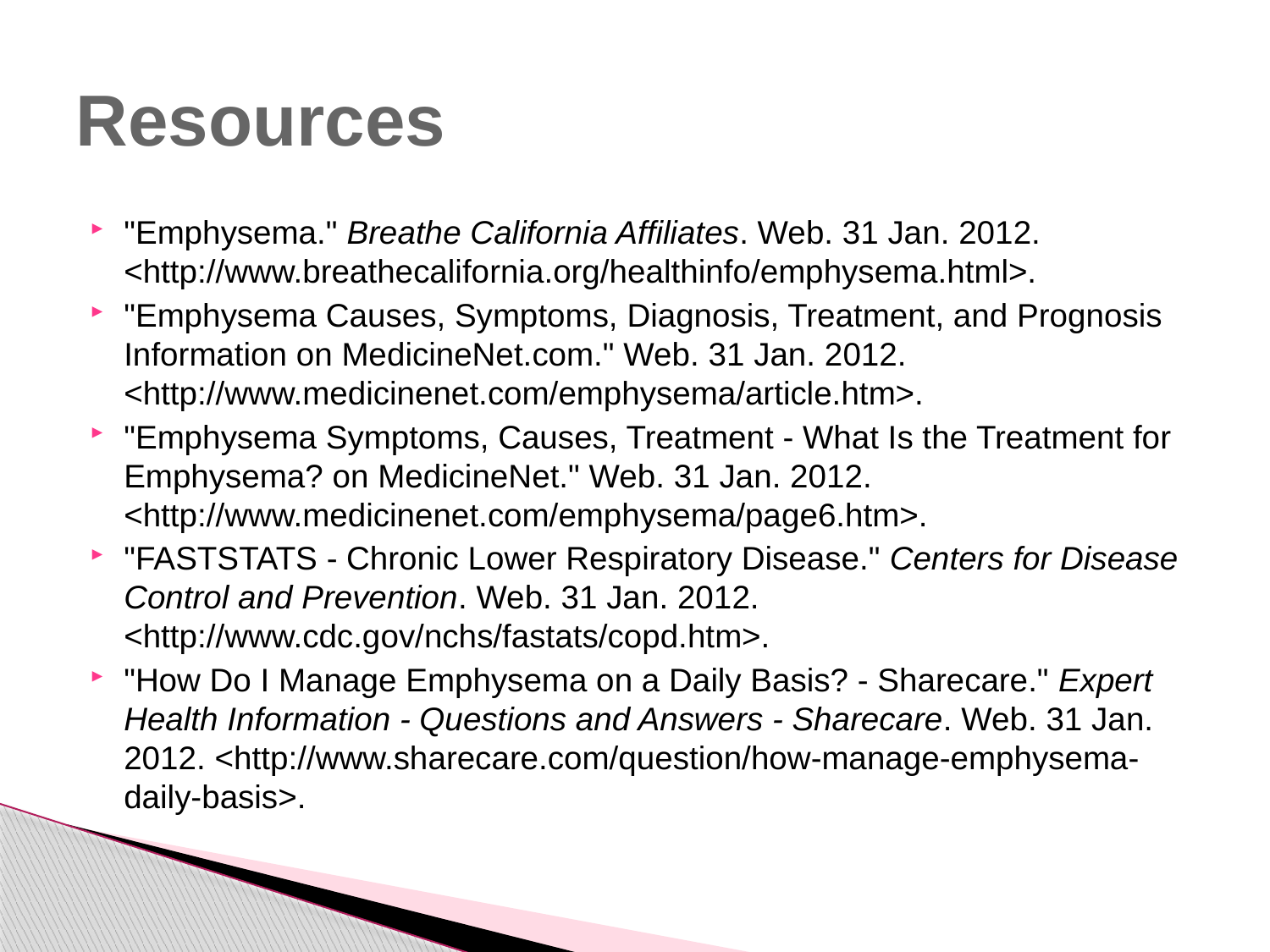

# Resources
"Emphysema." Breathe California Affiliates. Web. 31 Jan. 2012. <http://www.breathecalifornia.org/healthinfo/emphysema.html>.
"Emphysema Causes, Symptoms, Diagnosis, Treatment, and Prognosis Information on MedicineNet.com." Web. 31 Jan. 2012. <http://www.medicinenet.com/emphysema/article.htm>.
"Emphysema Symptoms, Causes, Treatment - What Is the Treatment for Emphysema? on MedicineNet." Web. 31 Jan. 2012. <http://www.medicinenet.com/emphysema/page6.htm>.
"FASTSTATS - Chronic Lower Respiratory Disease." Centers for Disease Control and Prevention. Web. 31 Jan. 2012. <http://www.cdc.gov/nchs/fastats/copd.htm>.
"How Do I Manage Emphysema on a Daily Basis? - Sharecare." Expert Health Information - Questions and Answers - Sharecare. Web. 31 Jan. 2012. <http://www.sharecare.com/question/how-manage-emphysema-daily-basis>.